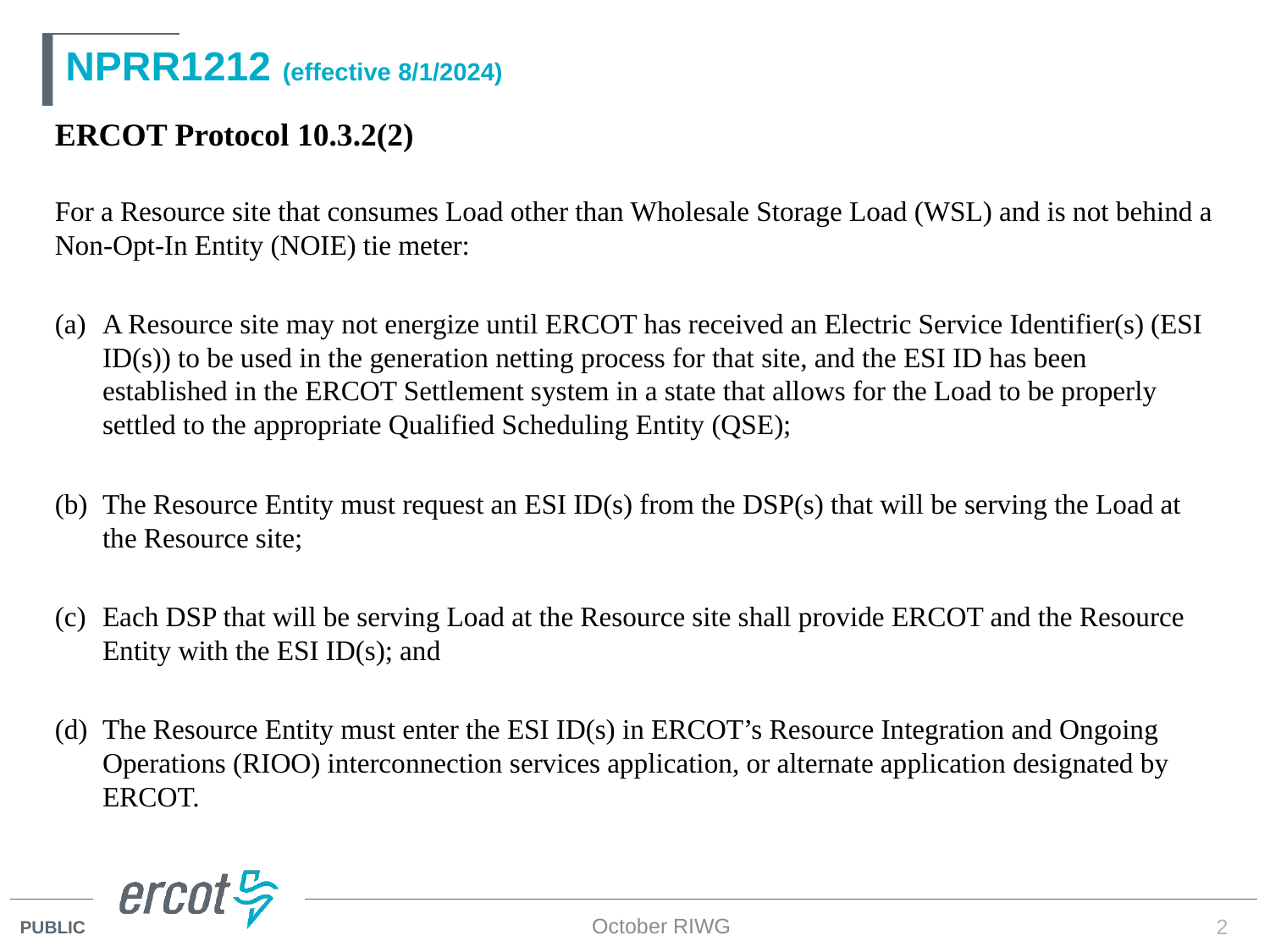

# NPRR1212 (effective 8/1/2024)
ERCOT Protocol 10.3.2(2)

For a Resource site that consumes Load other than Wholesale Storage Load (WSL) and is not behind a Non-Opt-In Entity (NOIE) tie meter:

A Resource site may not energize until ERCOT has received an Electric Service Identifier(s) (ESI ID(s)) to be used in the generation netting process for that site, and the ESI ID has been established in the ERCOT Settlement system in a state that allows for the Load to be properly settled to the appropriate Qualified Scheduling Entity (QSE);

The Resource Entity must request an ESI ID(s) from the DSP(s) that will be serving the Load at the Resource site;

Each DSP that will be serving Load at the Resource site shall provide ERCOT and the Resource Entity with the ESI ID(s); and

The Resource Entity must enter the ESI ID(s) in ERCOT’s Resource Integration and Ongoing Operations (RIOO) interconnection services application, or alternate application designated by ERCOT.

October RIWG
2